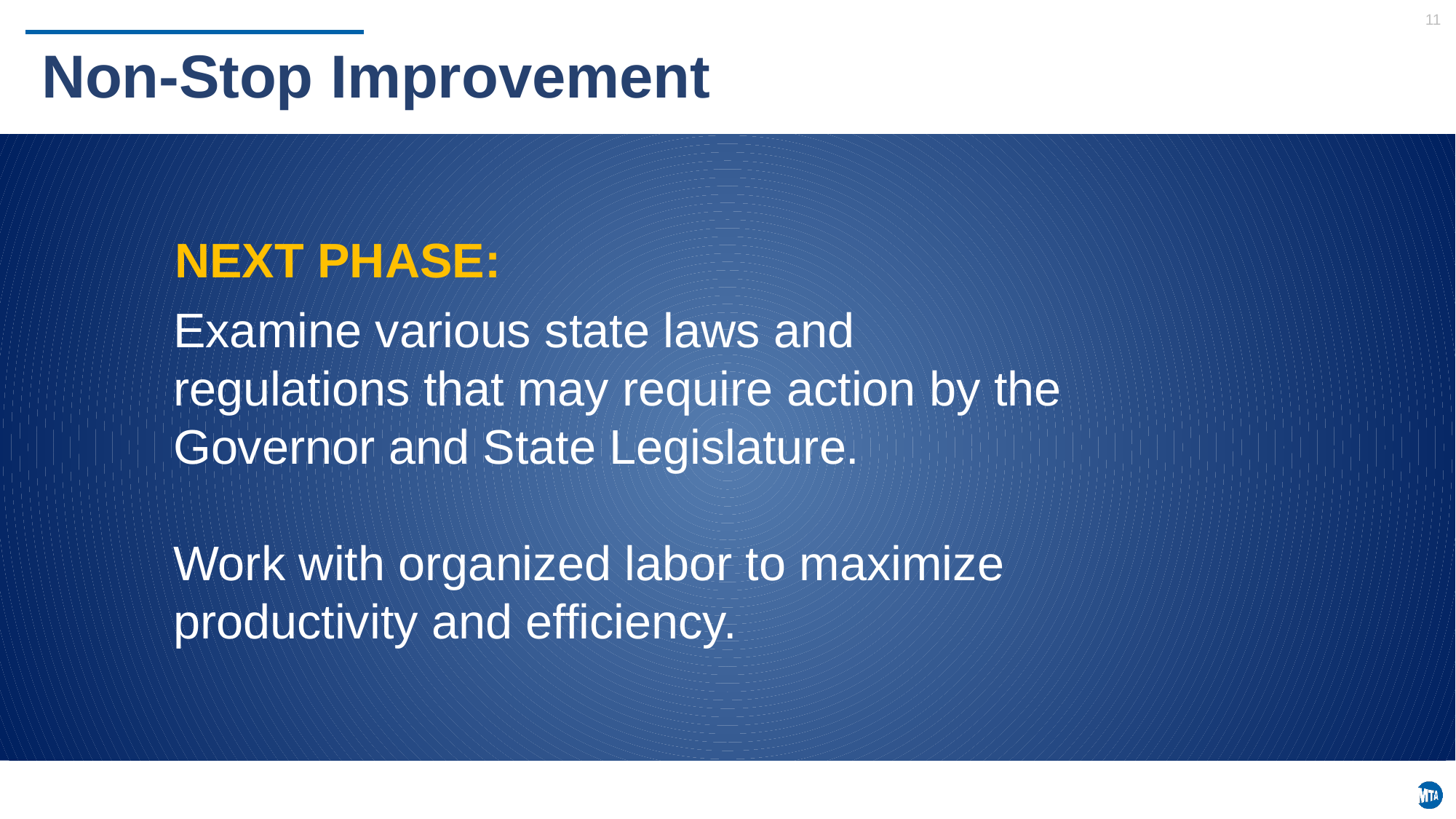

# Non-Stop Improvement

NEXT PHASE:
Examine various state laws and regulations that may require action by the Governor and State Legislature.

Work with organized labor to maximize productivity and efficiency.